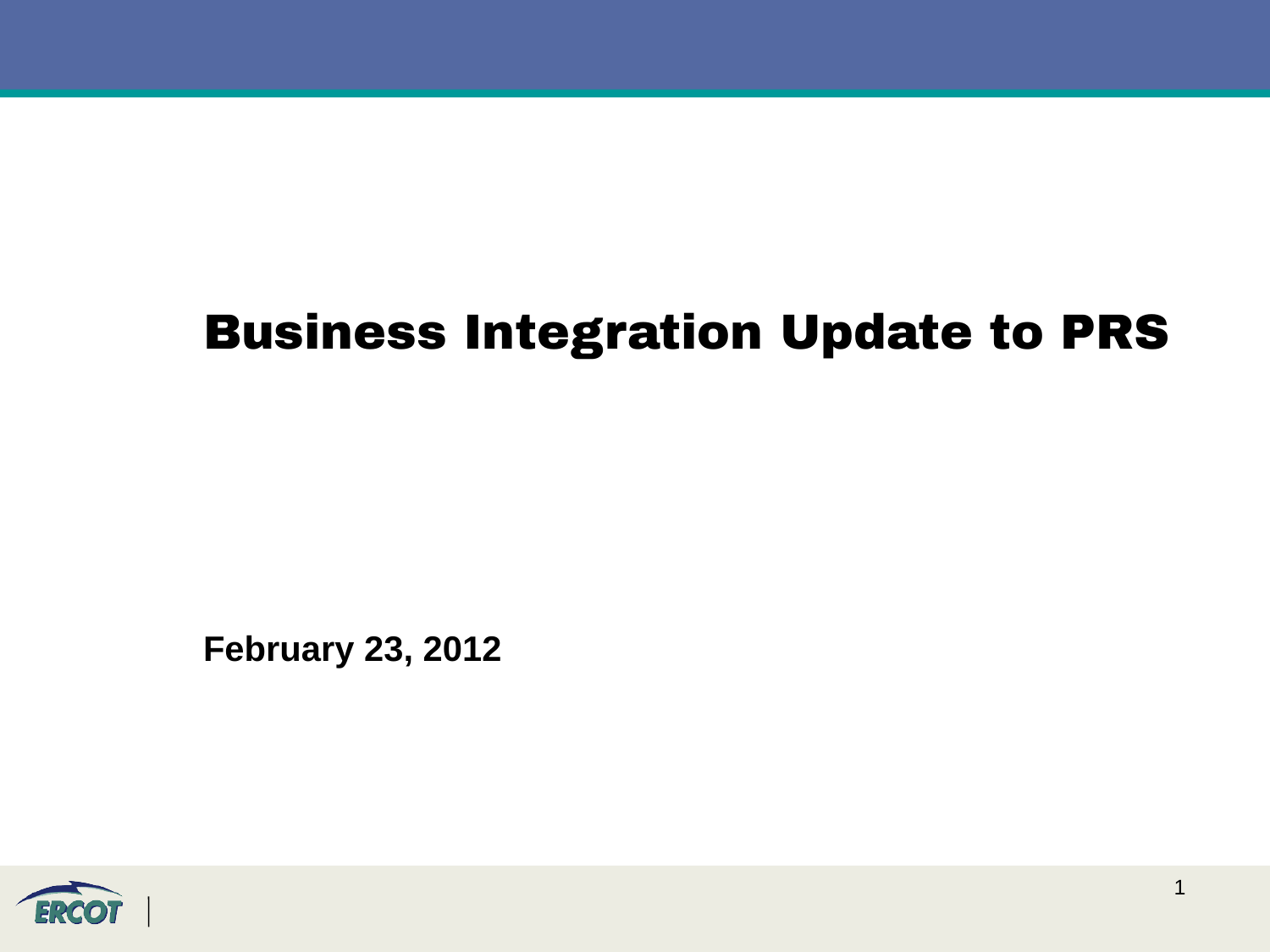

Business Integration Update to PRS

February 23, 2012